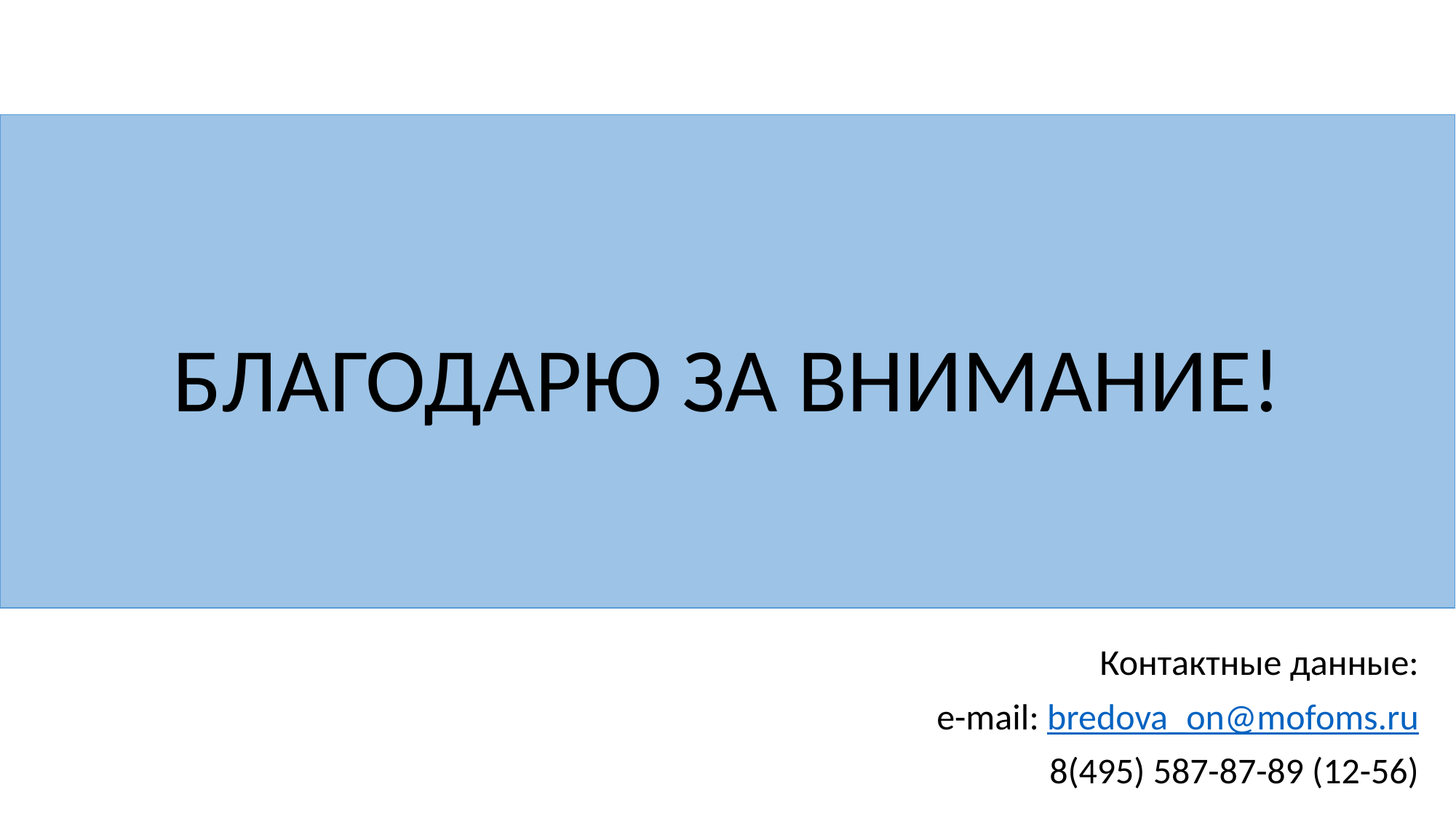

# БЛАГОДАРЮ ЗА ВНИМАНИЕ!
Контактные данные:
e-mail: bredova_on@mofoms.ru
8(495) 587-87-89 (12-56)